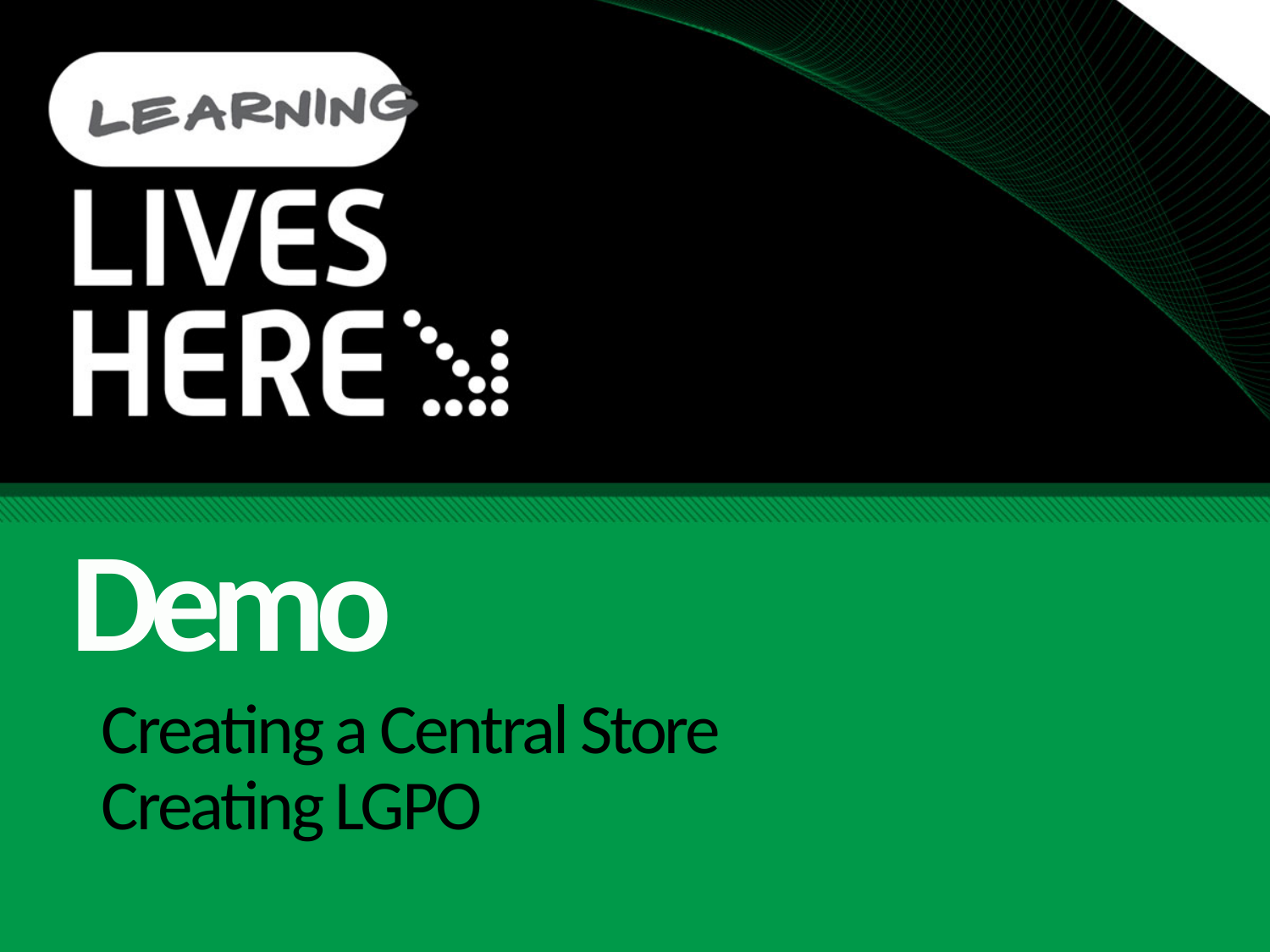

Demo
# Creating a Central Store Creating LGPO